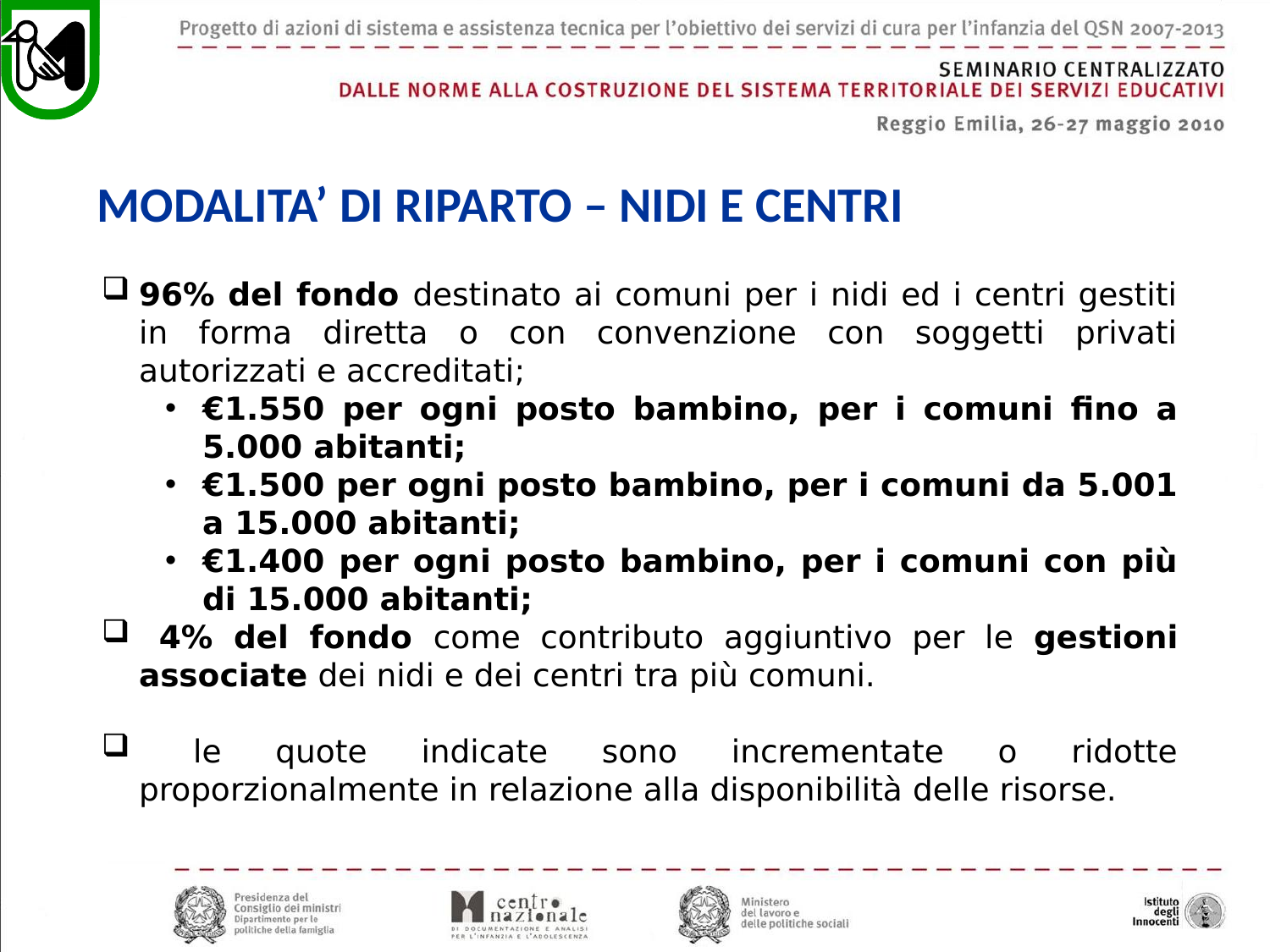

MODALITA’ DI RIPARTO – NIDI E CENTRI
96% del fondo destinato ai comuni per i nidi ed i centri gestiti in forma diretta o con convenzione con soggetti privati autorizzati e accreditati;
€1.550 per ogni posto bambino, per i comuni fino a 5.000 abitanti;
€1.500 per ogni posto bambino, per i comuni da 5.001 a 15.000 abitanti;
€1.400 per ogni posto bambino, per i comuni con più di 15.000 abitanti;
 4% del fondo come contributo aggiuntivo per le gestioni associate dei nidi e dei centri tra più comuni.

 le quote indicate sono incrementate o ridotte proporzionalmente in relazione alla disponibilità delle risorse.